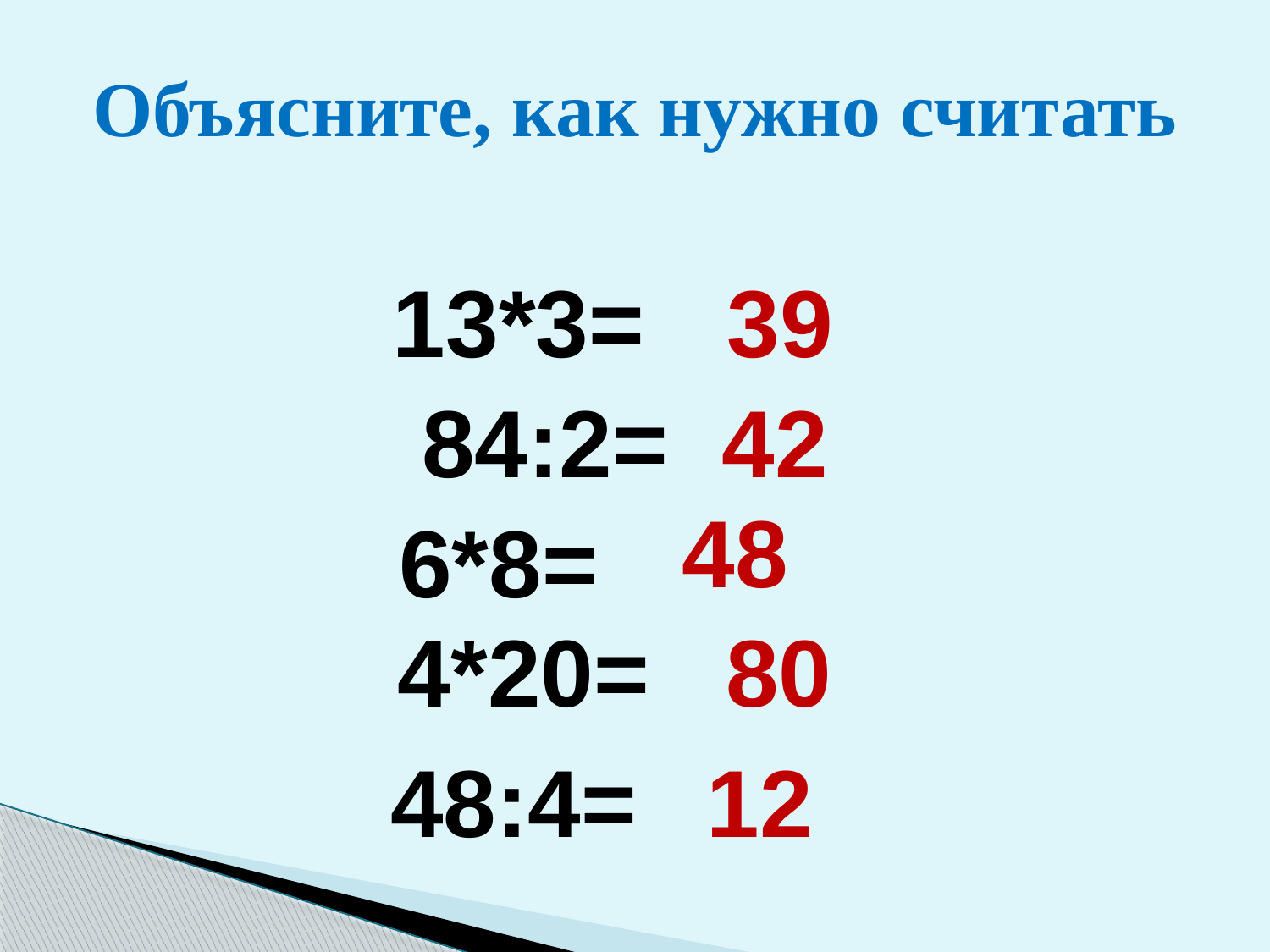

# Объясните, как нужно считать
13*3=
39
84:2=
42
48
6*8=
4*20=
80
48:4=
12